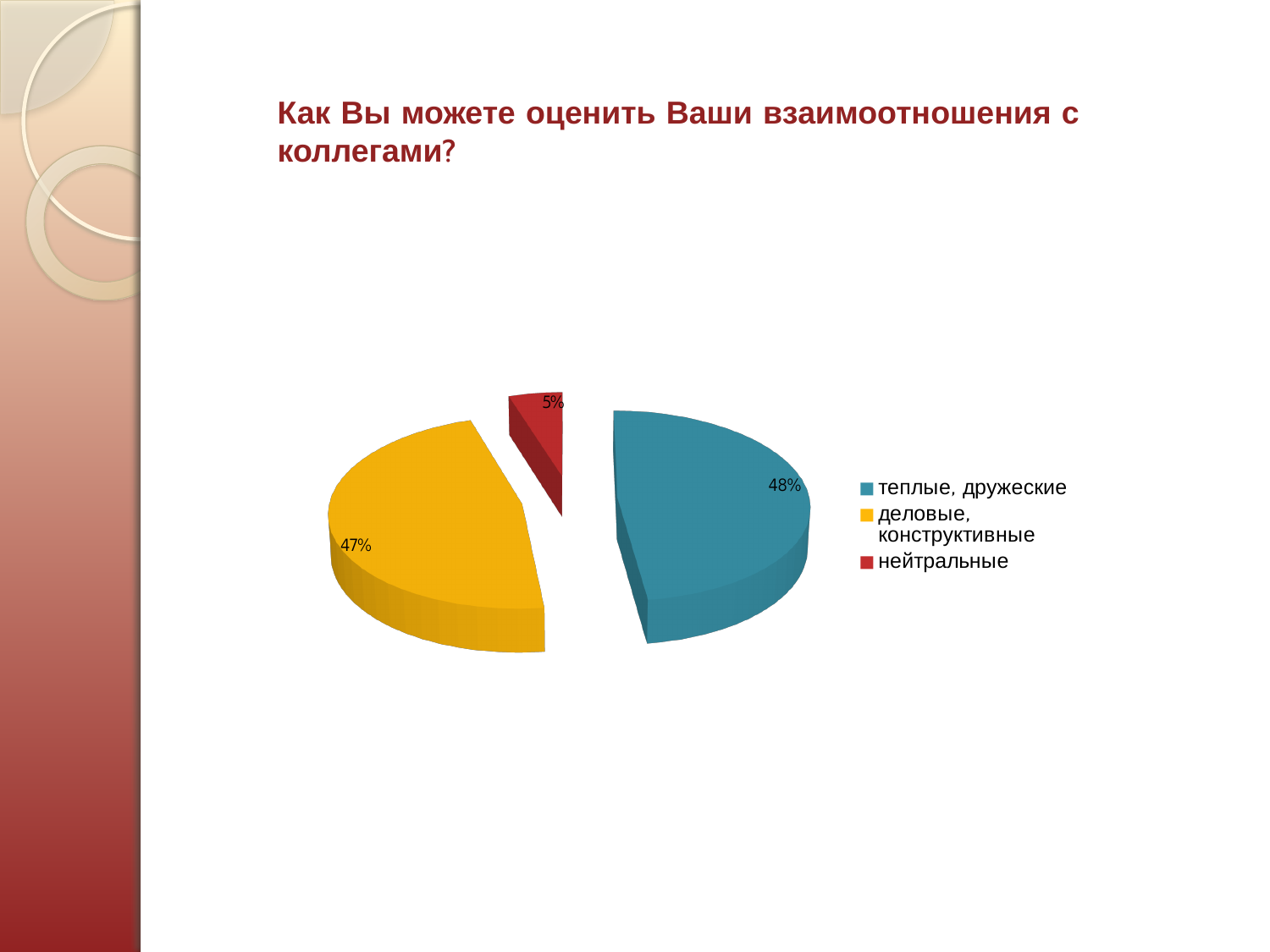

Как Вы можете оценить Ваши взаимоотношения с коллегами?

[unsupported chart]